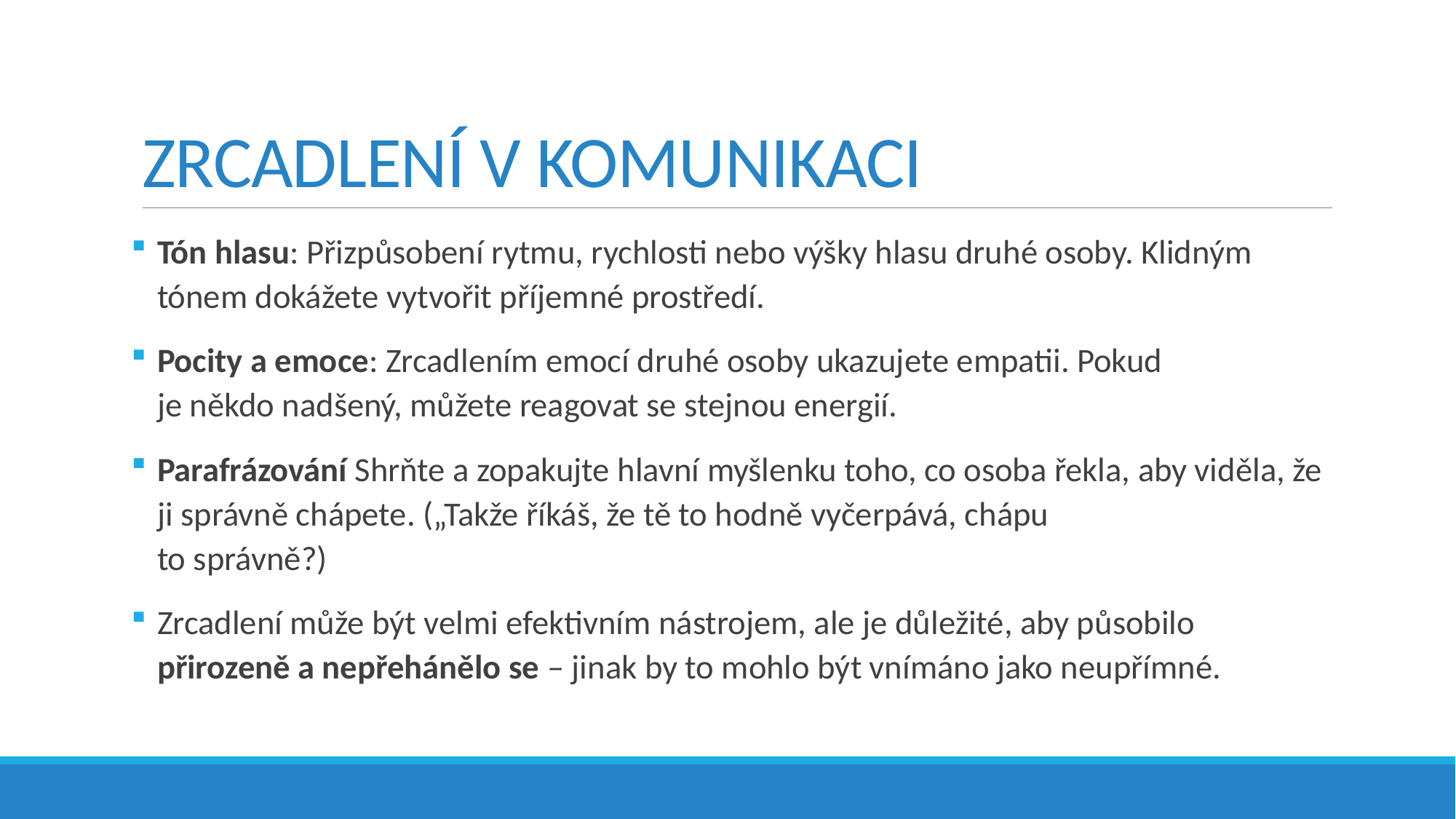

# ZRCADLENÍ V KOMUNIKACI
Tón hlasu: Přizpůsobení rytmu, rychlosti nebo výšky hlasu druhé osoby. Klidným tónem dokážete vytvořit příjemné prostředí.
Pocity a emoce: Zrcadlením emocí druhé osoby ukazujete empatii. Pokud
je někdo nadšený, můžete reagovat se stejnou energií.
Parafrázování Shrňte a zopakujte hlavní myšlenku toho, co osoba řekla, aby viděla, že ji správně chápete. („Takže říkáš, že tě to hodně vyčerpává, chápu
to správně?)
Zrcadlení může být velmi efektivním nástrojem, ale je důležité, aby působilo přirozeně a nepřehánělo se – jinak by to mohlo být vnímáno jako neupřímné.